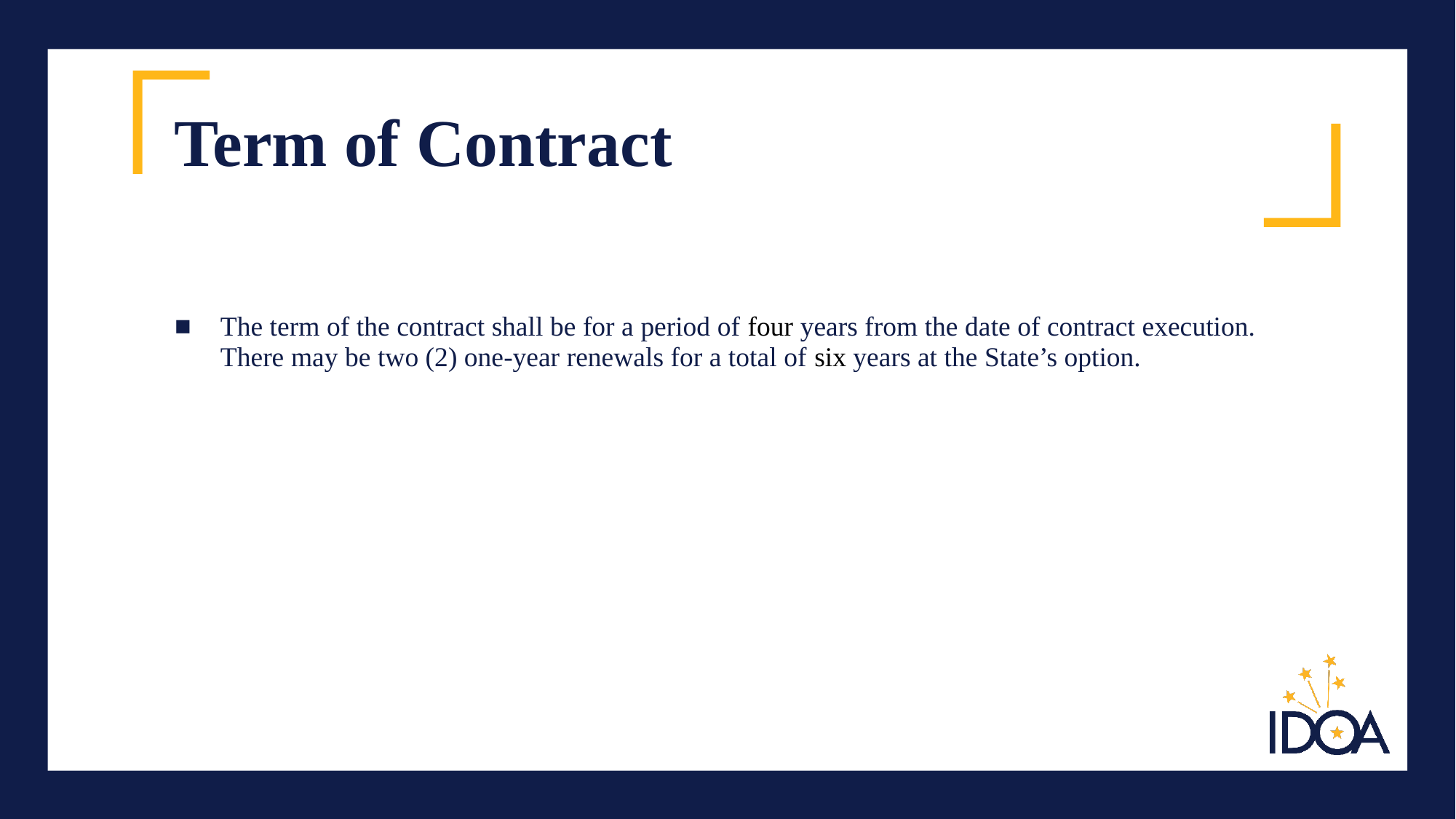

# Term of Contract

The term of the contract shall be for a period of four years from the date of contract execution.  There may be two (2) one-year renewals for a total of six years at the State’s option.